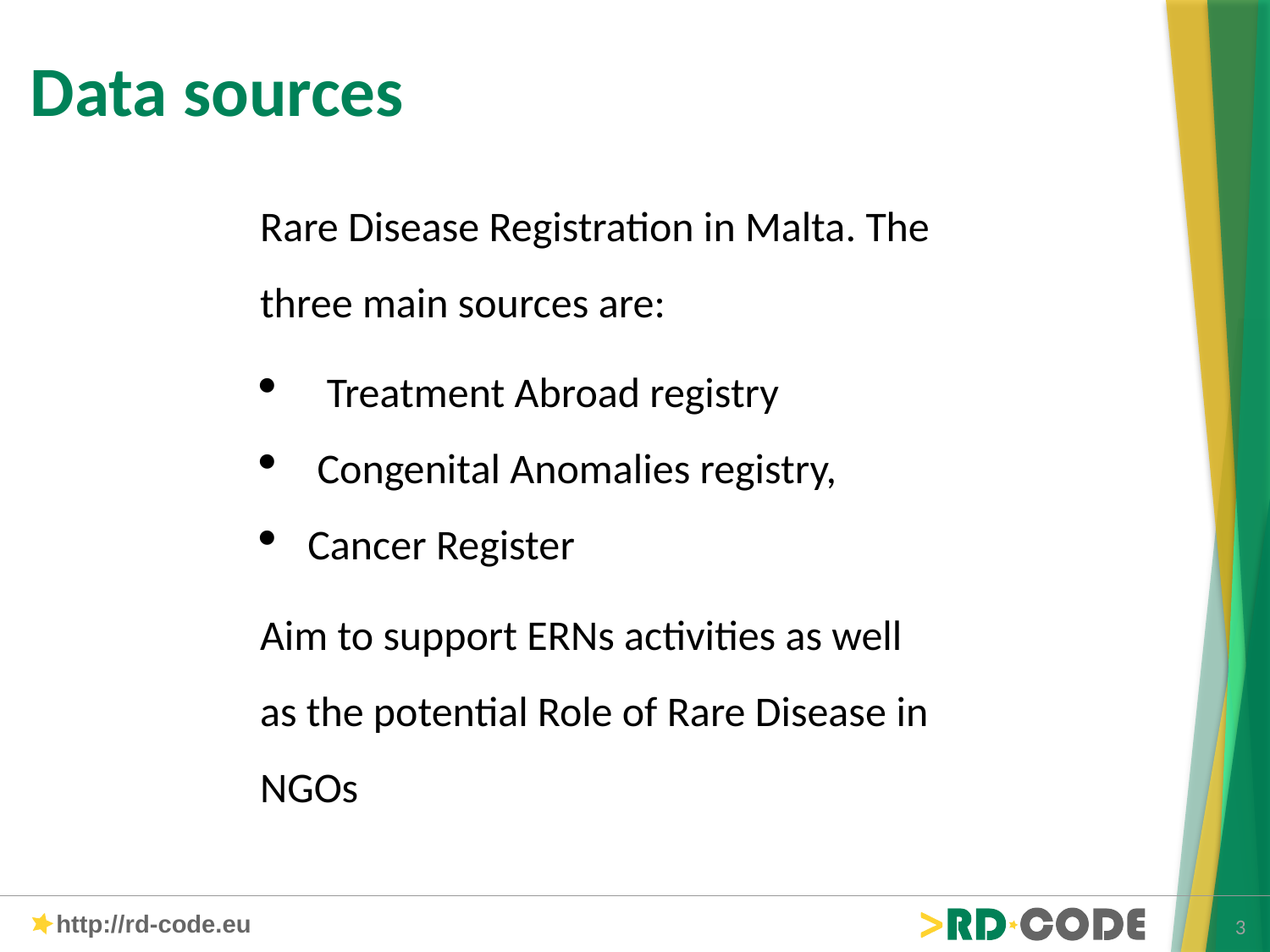

# Data sources
Rare Disease Registration in Malta. The three main sources are:
  Treatment Abroad registry
 Congenital Anomalies registry,
Cancer Register
Aim to support ERNs activities as well as the potential Role of Rare Disease in NGOs
3